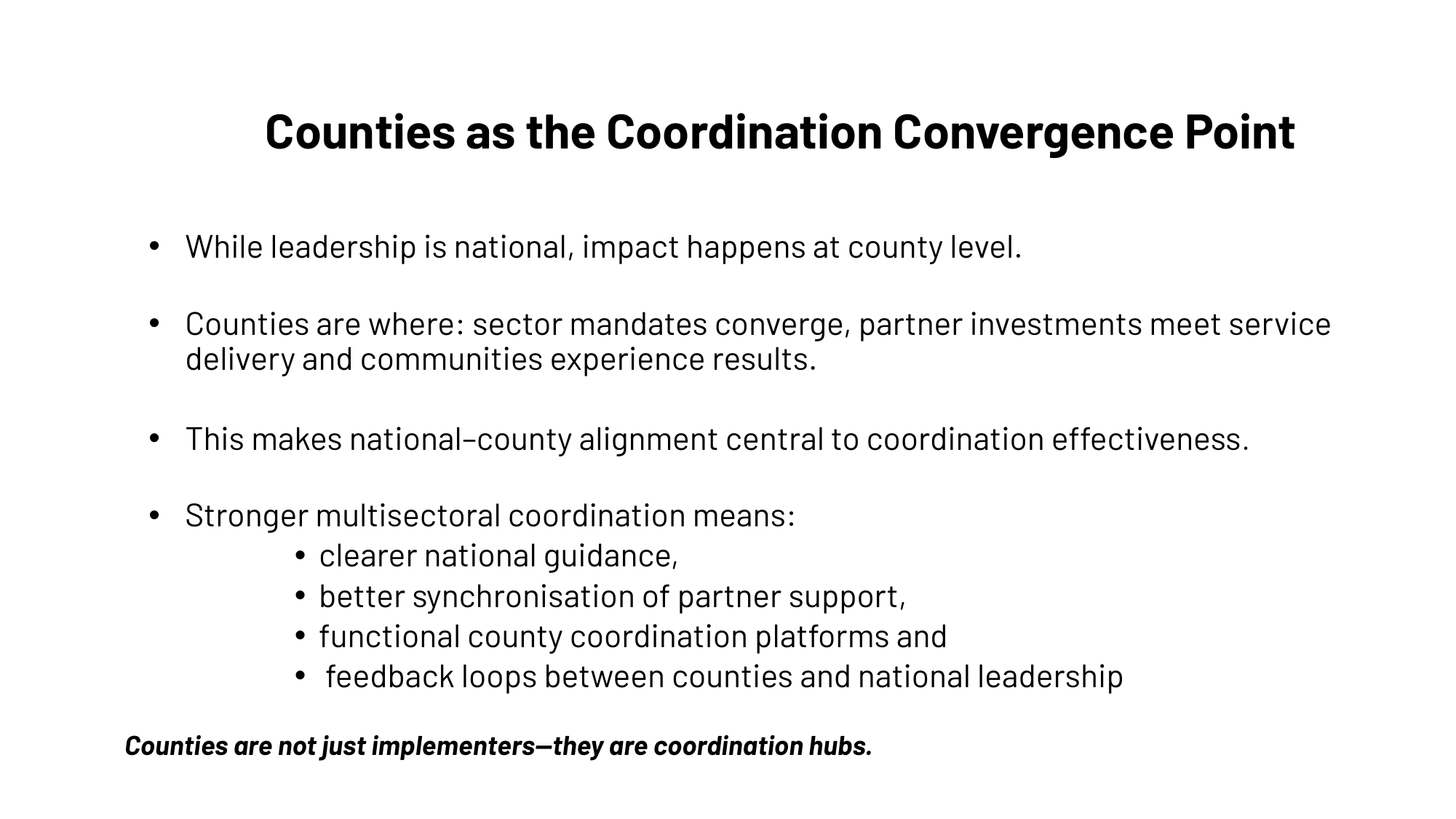

# Counties as the Coordination Convergence Point

While leadership is national, impact happens at county level.

Counties are where: sector mandates converge, partner investments meet service delivery and communities experience results.

This makes national–county alignment central to coordination effectiveness.

Stronger multisectoral coordination means:
clearer national guidance,
better synchronisation of partner support,
functional county coordination platforms and
 feedback loops between counties and national leadership

Counties are not just implementers—they are coordination hubs.